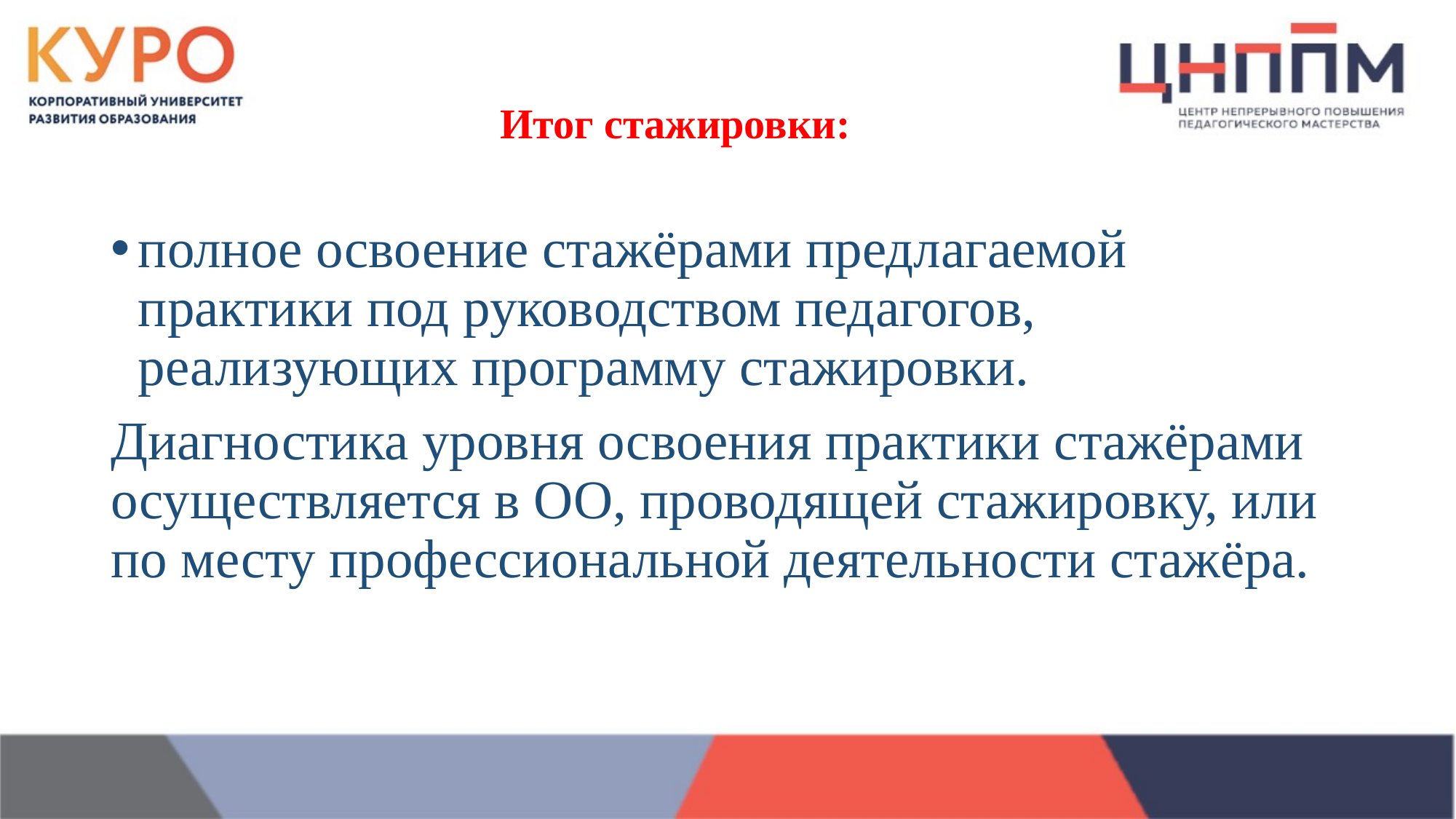

# Итог стажировки:
полное освоение стажёрами предлагаемой практики под руководством педагогов, реализующих программу стажировки.
Диагностика уровня освоения практики стажёрами осуществляется в ОО, проводящей стажировку, или по месту профессиональной деятельности стажёра.